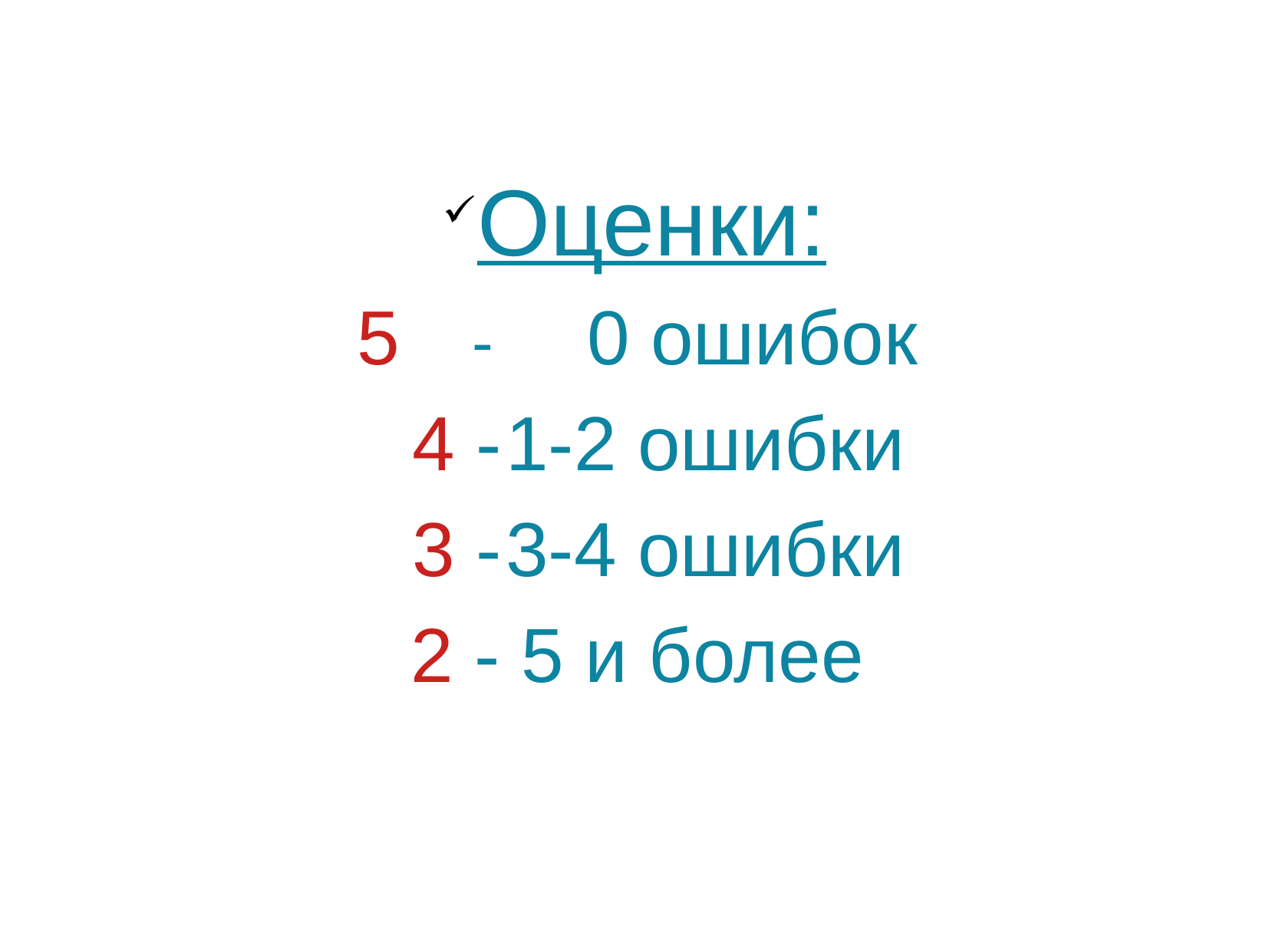

Оценки:
5 	-	0 ошибок
 4 -	1-2 ошибки
 3 -	3-4 ошибки
2 - 5 и более